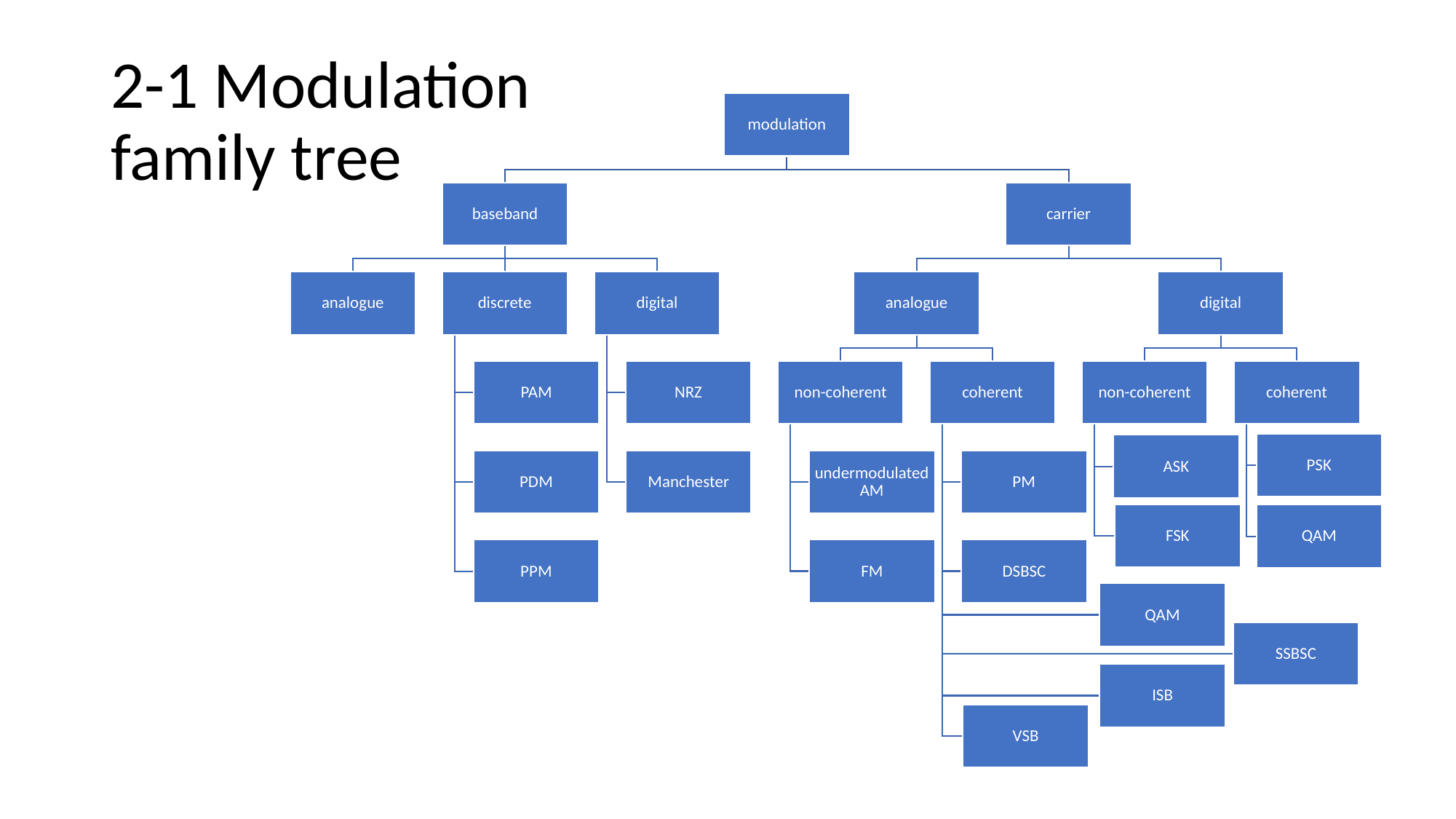

modulation
baseband
analogue
discrete
PAM
PDM
PPM
digital
NRZ
Manchester
carrier
analogue
non-coherent
undermodulated AM
FM
coherent
PM
DSBSC
QAM
SSBSC
ISB
VSB
digital
non-coherent
ASK
FSK
coherent
PSK
QAM
# 2-1 Modulation family tree